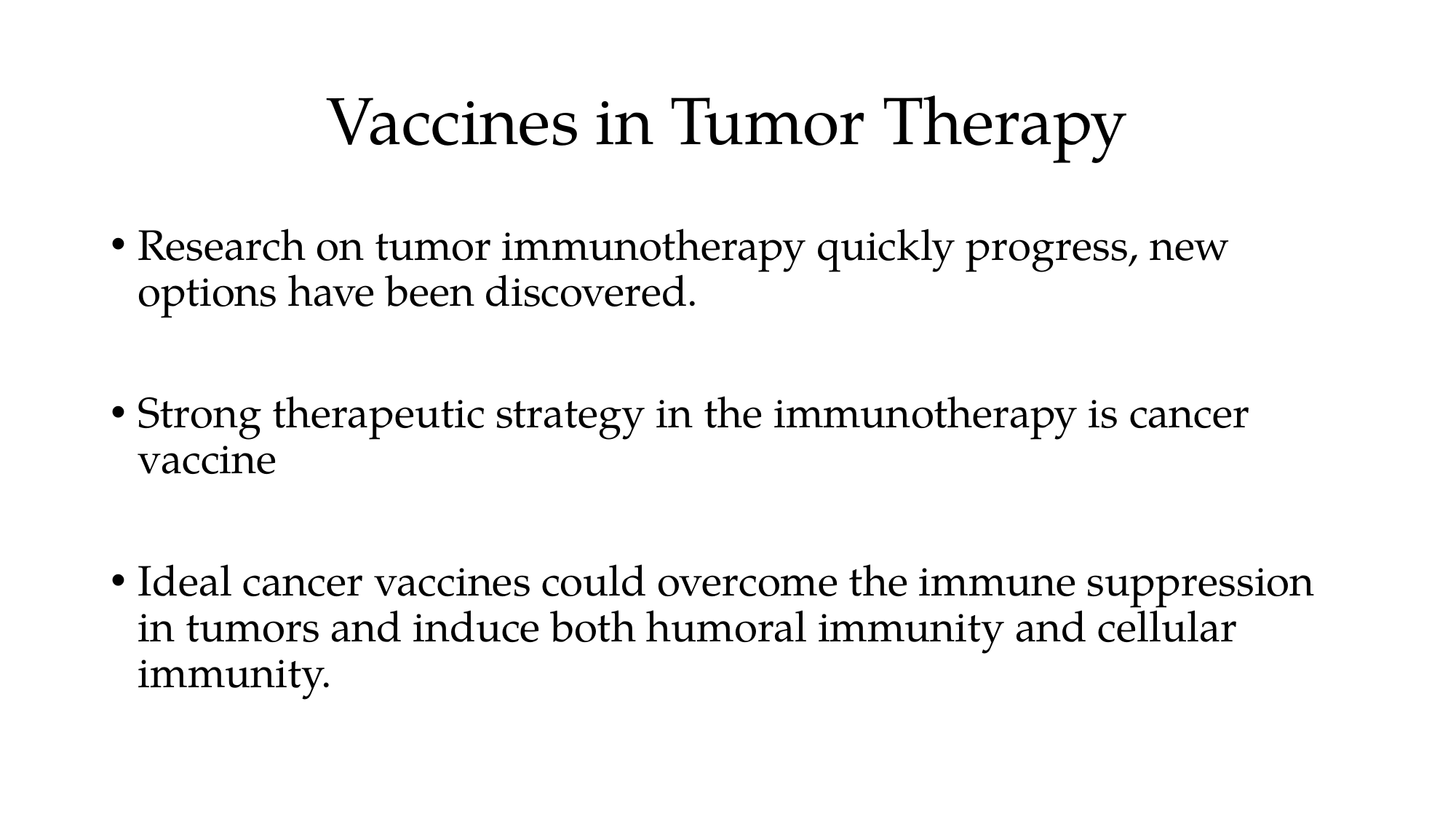

# Vaccines in Tumor Therapy
Research on tumor immunotherapy quickly progress, new options have been discovered.

Strong therapeutic strategy in the immunotherapy is cancer vaccine

Ideal cancer vaccines could overcome the immune suppression in tumors and induce both humoral immunity and cellular immunity.